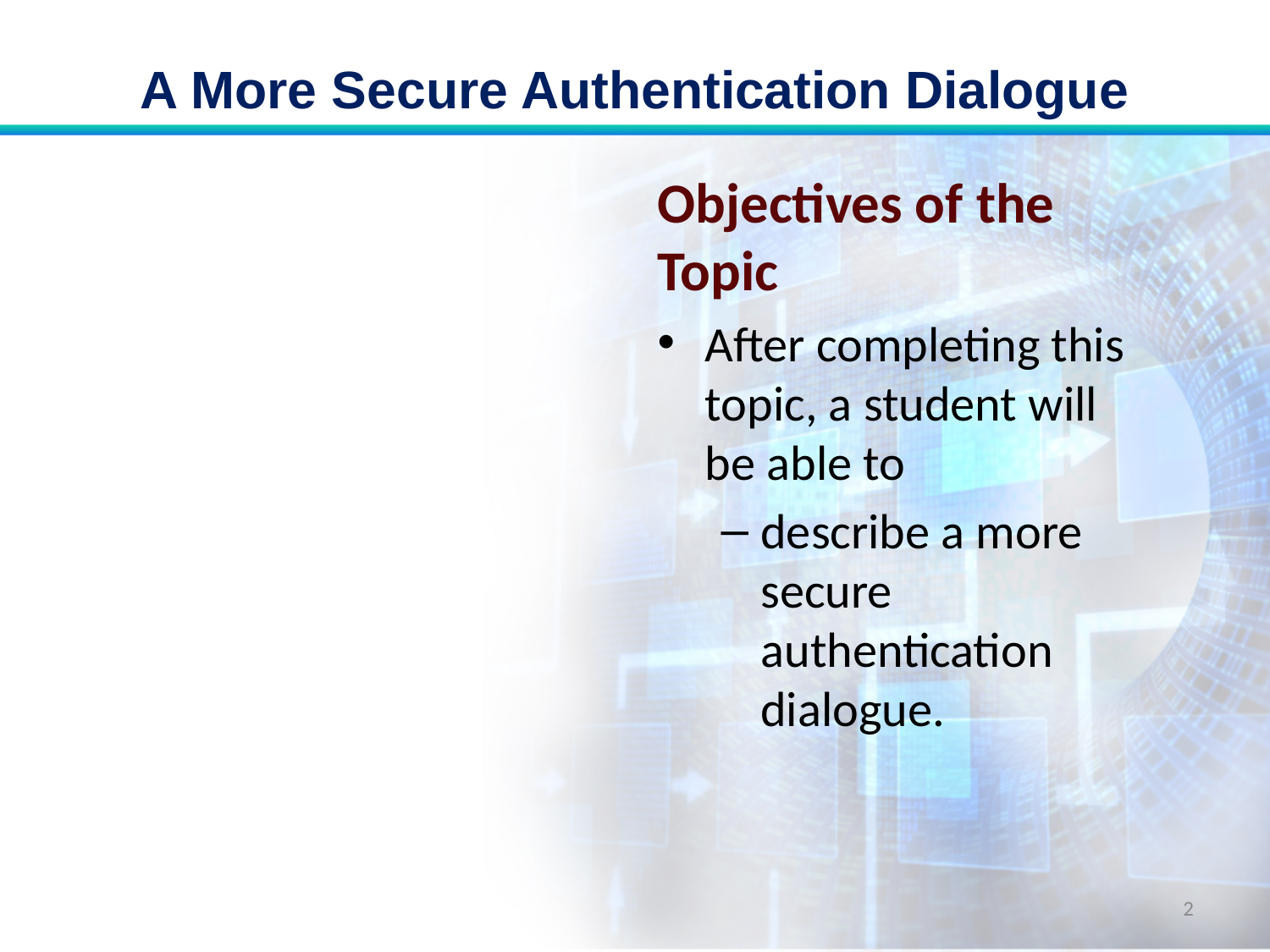

# A More Secure Authentication Dialogue
Objectives of the Topic
After completing this topic, a student will be able to
describe a more secure authentication dialogue.
2